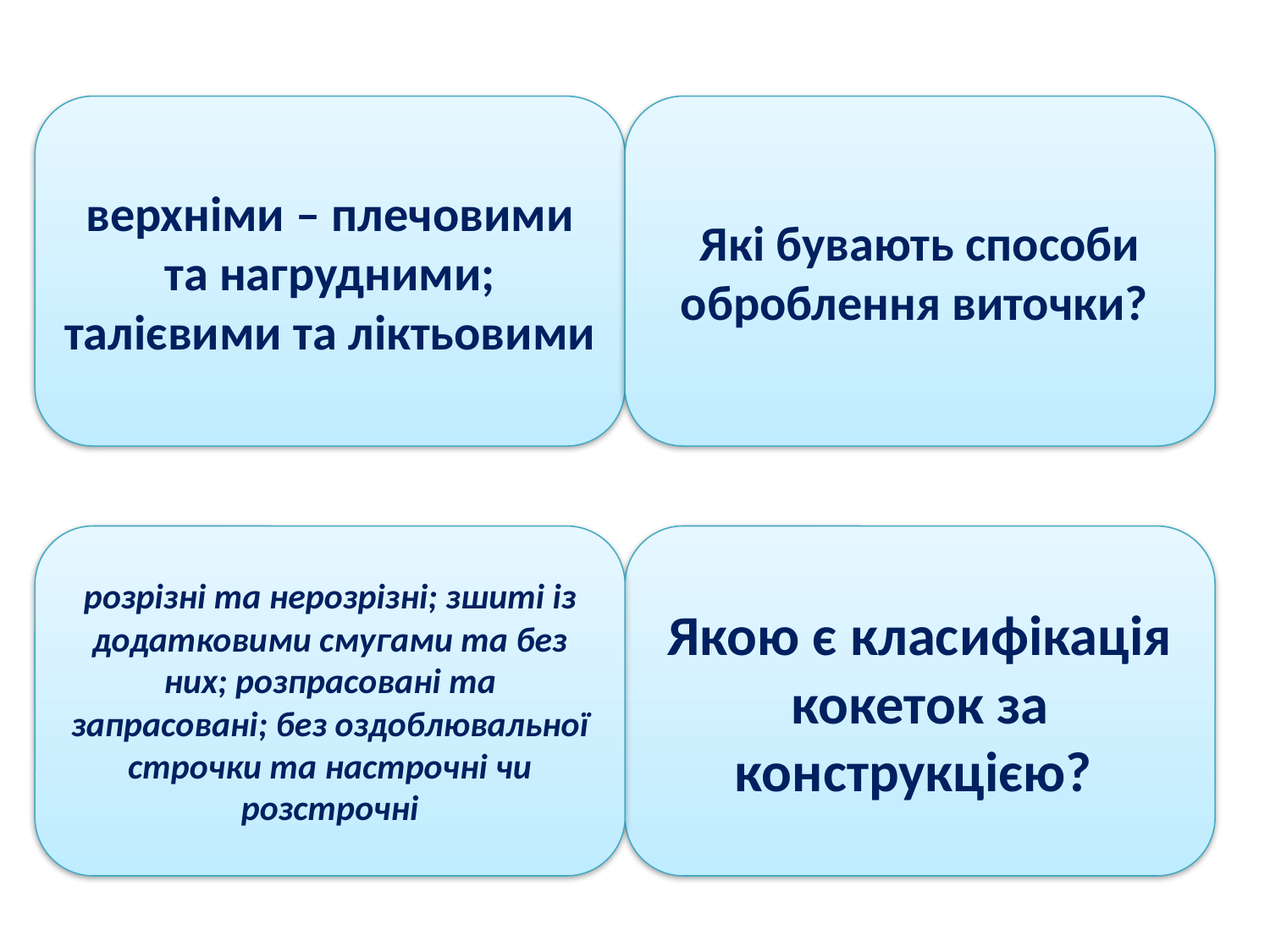

верхніми – плечовими та нагрудними; талієвими та ліктьовими
Які бувають способи оброблення виточки?
розрізні та нерозрізні; зшиті із додатковими смугами та без них; розпрасовані та запрасовані; без оздоблювальної строчки та настрочні чи розстрочні
Якою є класифікація кокеток за конструкцією?